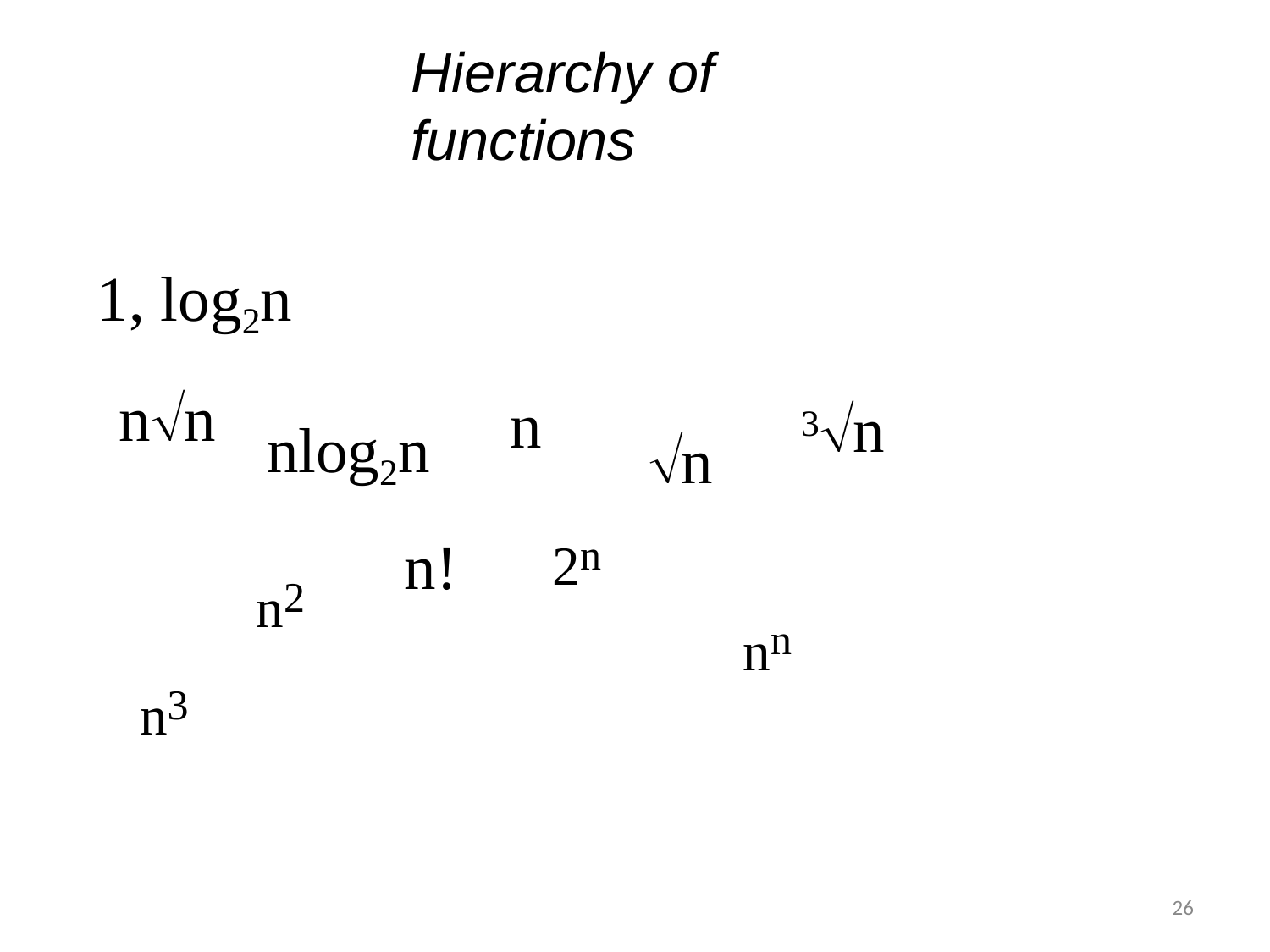

# Hierarchy of functions
1, log2n
n√n
n
3√n
nlog2n
√n
2n
n2
n!
nn
n3
26